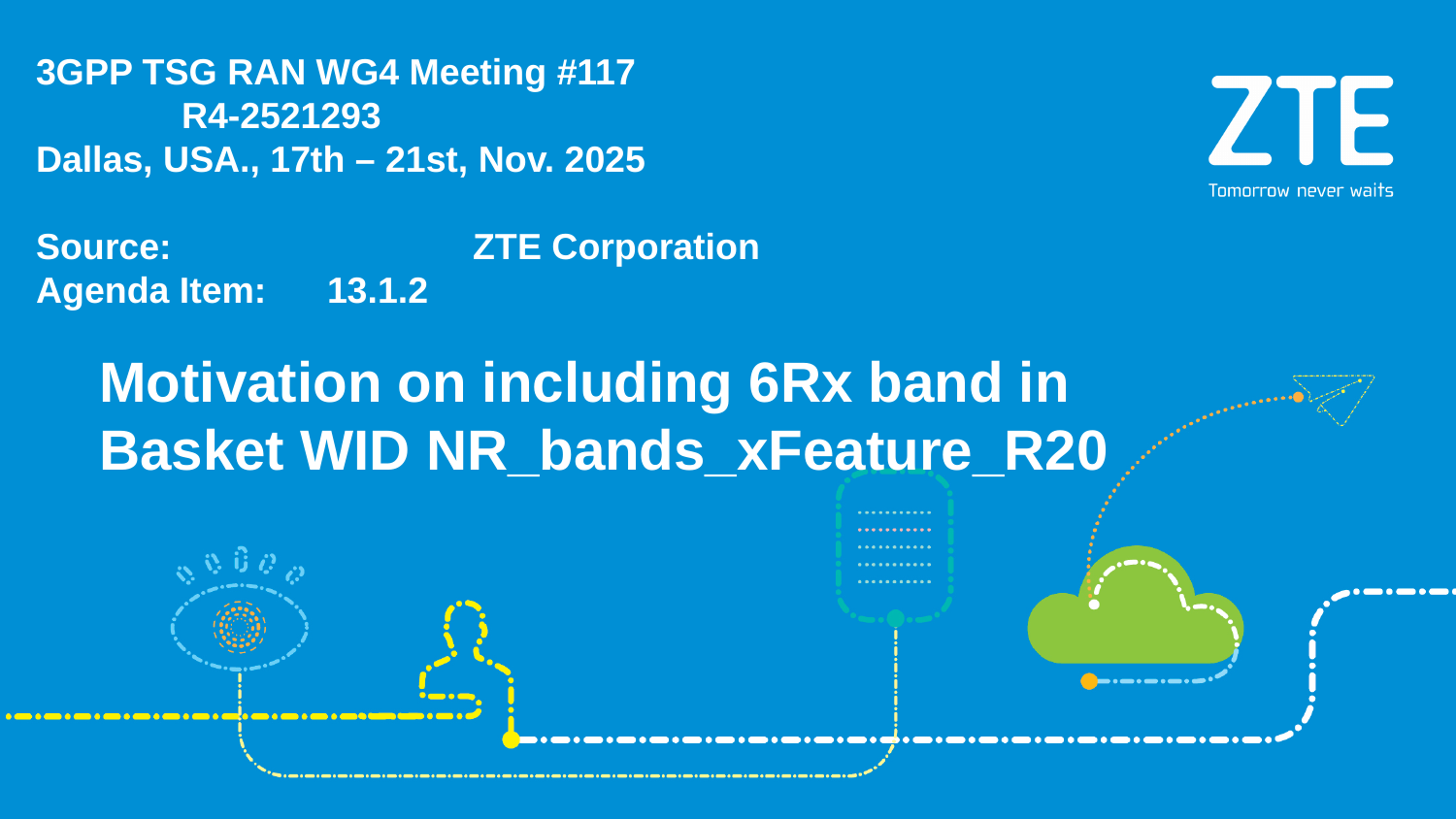

3GPP TSG RAN WG4 Meeting #117				R4-2521293
Dallas, USA., 17th – 21st, Nov. 2025

Source: 		ZTE Corporation
Agenda Item:	13.1.2
# Motivation on including 6Rx band in Basket WID NR_bands_xFeature_R20